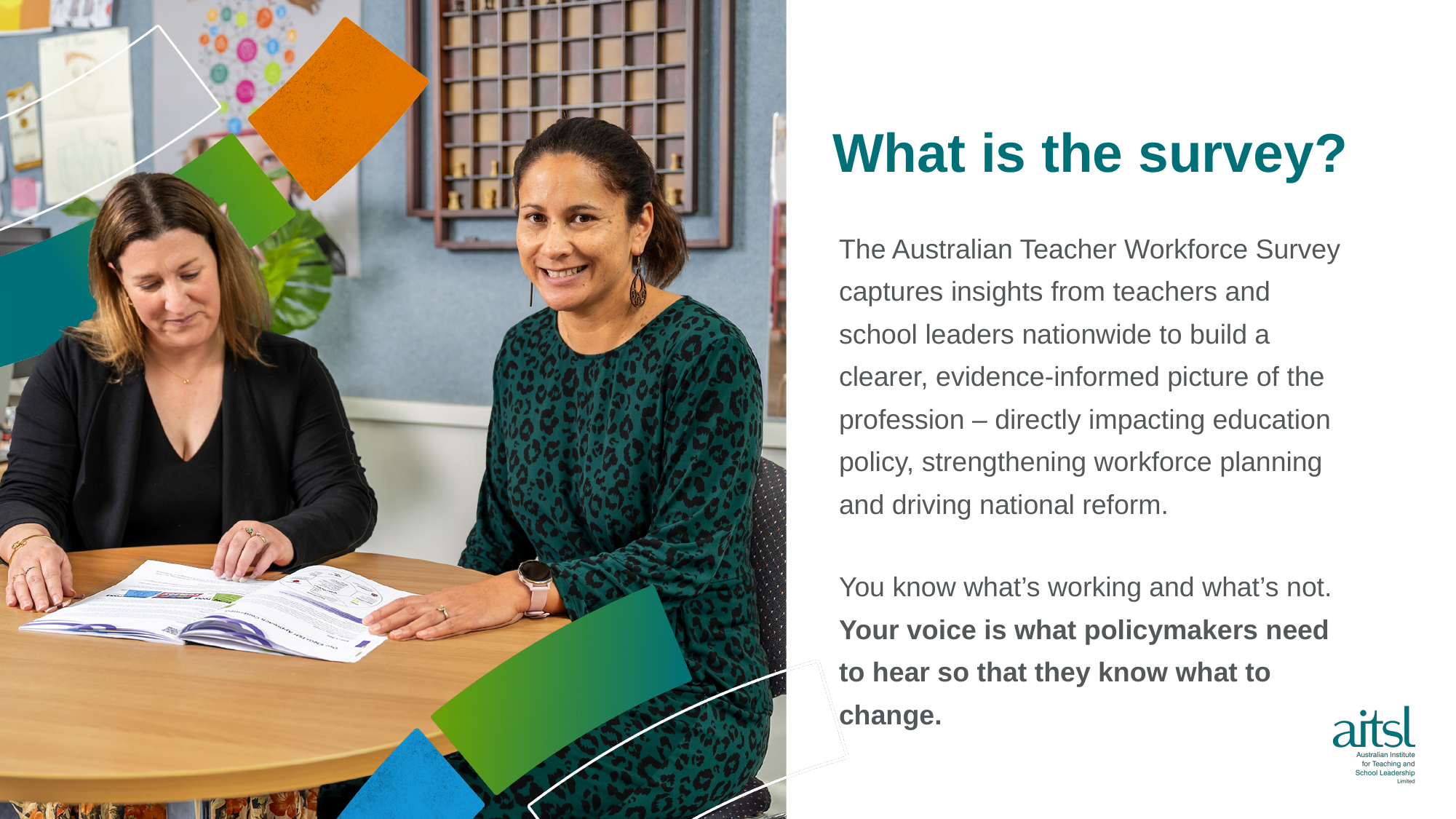

What is the survey?
The Australian Teacher Workforce Survey captures insights from teachers and school leaders nationwide to build a clearer, evidence-informed picture of the profession – directly impacting education policy, strengthening workforce planning and driving national reform.
You know what’s working and what’s not. Your voice is what policymakers need to hear so that they know what to change.